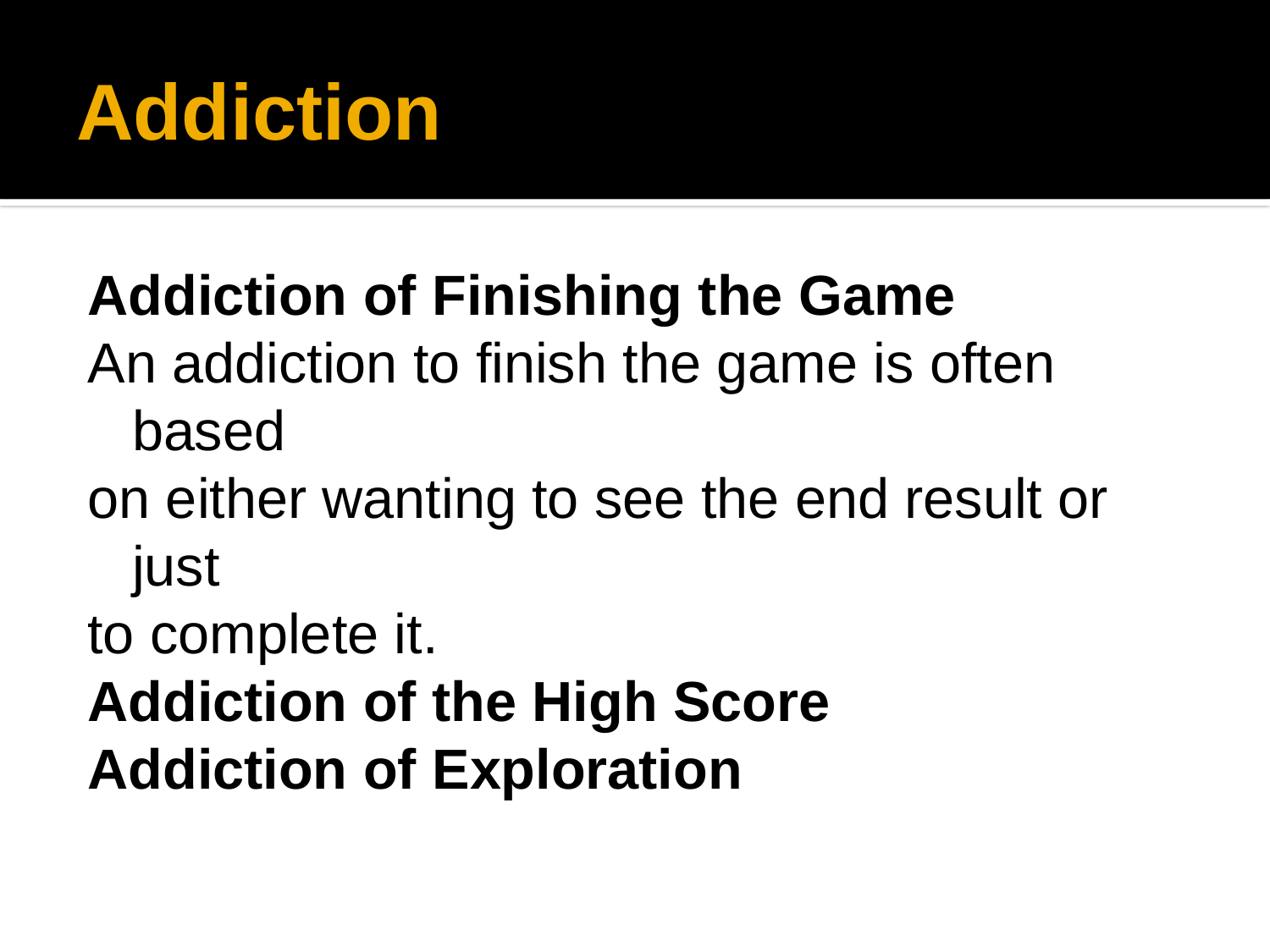

# Addiction
Addiction of Finishing the Game
An addiction to finish the game is often based
on either wanting to see the end result or just
to complete it.
Addiction of the High Score
Addiction of Exploration